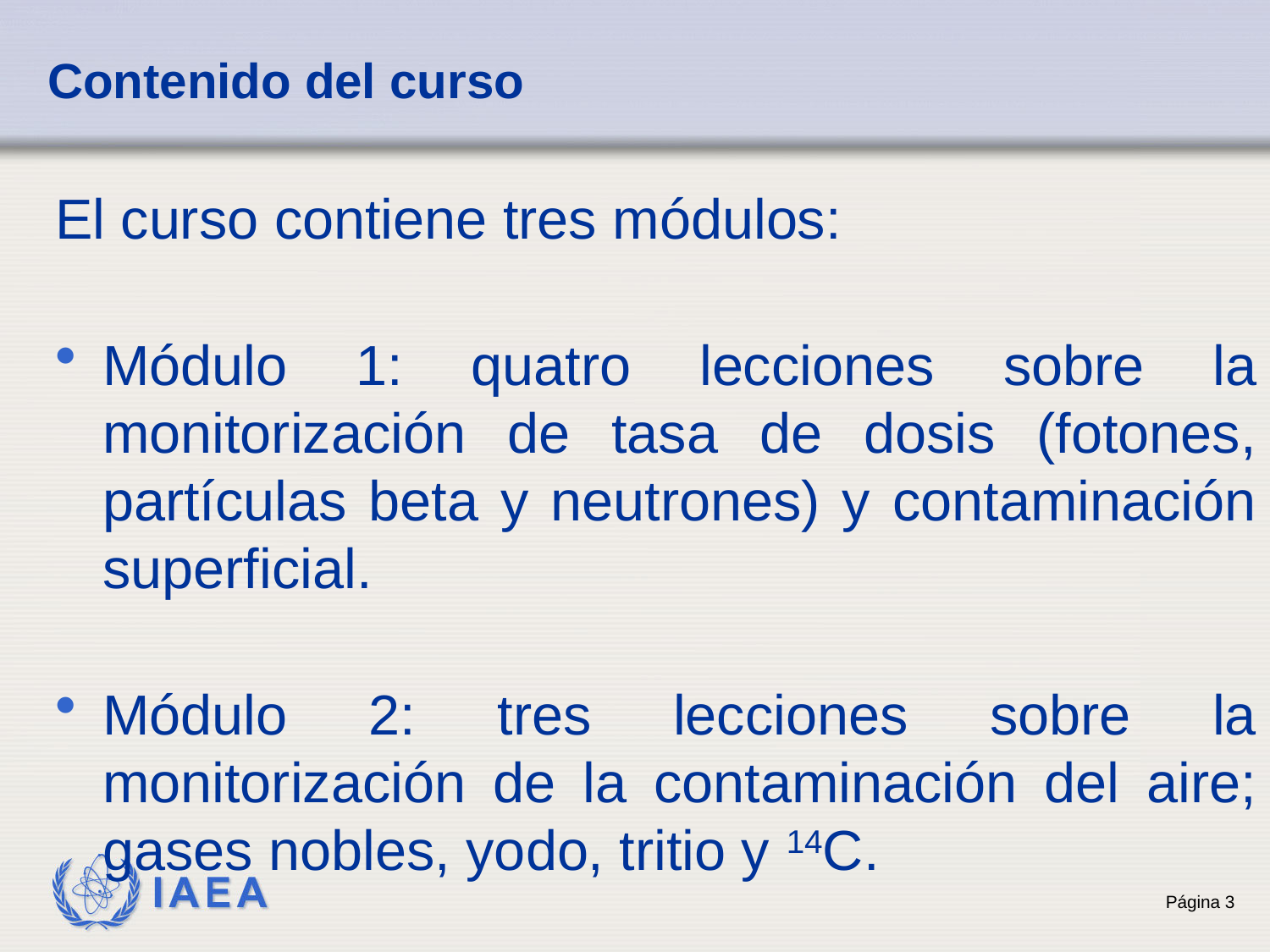

# Contenido del curso
El curso contiene tres módulos:

Módulo 1: quatro lecciones sobre la monitorización de tasa de dosis (fotones, partículas beta y neutrones) y contaminación superficial.

Módulo 2: tres lecciones sobre la monitorización de la contaminación del aire; gases nobles, yodo, tritio y 14C.

Módulo 3: cinco lecciones  prácticas y demostraciones.

3